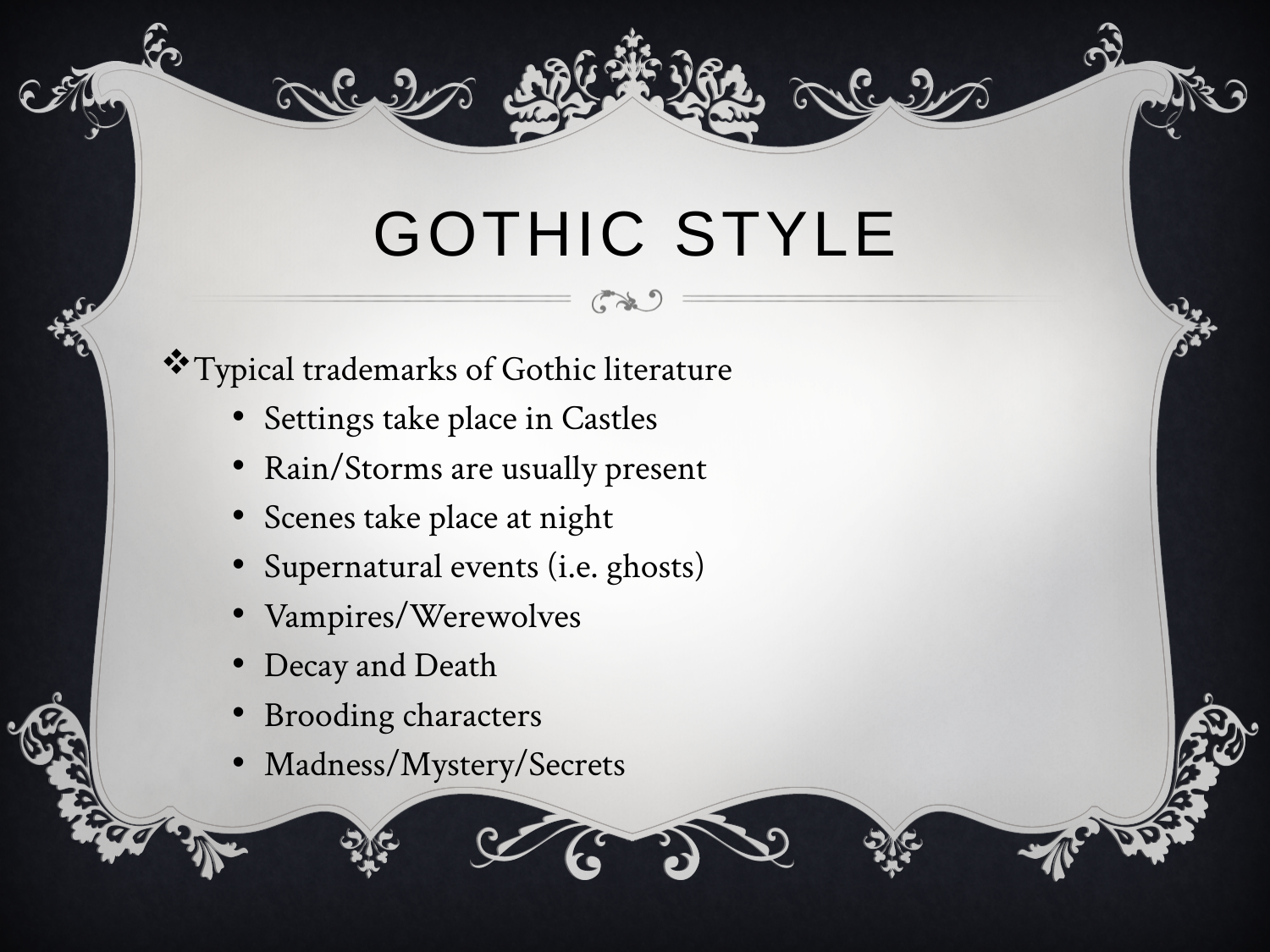

# Gothic style
Typical trademarks of Gothic literature
Settings take place in Castles
Rain/Storms are usually present
Scenes take place at night
Supernatural events (i.e. ghosts)
Vampires/Werewolves
Decay and Death
Brooding characters
Madness/Mystery/Secrets